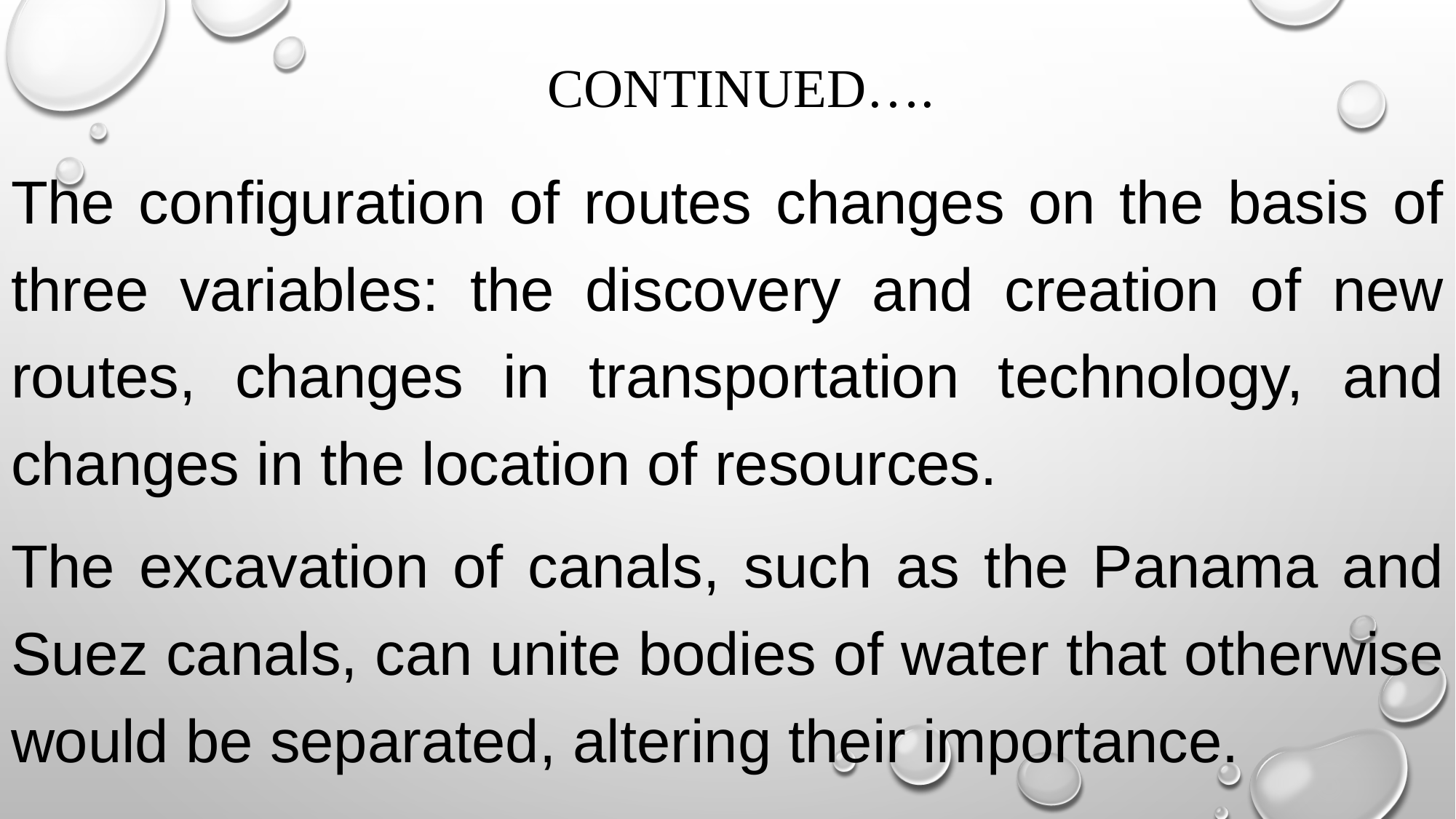

# continued….
The conﬁguration of routes changes on the basis of three variables: the discovery and creation of new routes, changes in transportation technology, and changes in the location of resources.
The excavation of canals, such as the Panama and Suez canals, can unite bodies of water that otherwise would be separated, altering their importance.